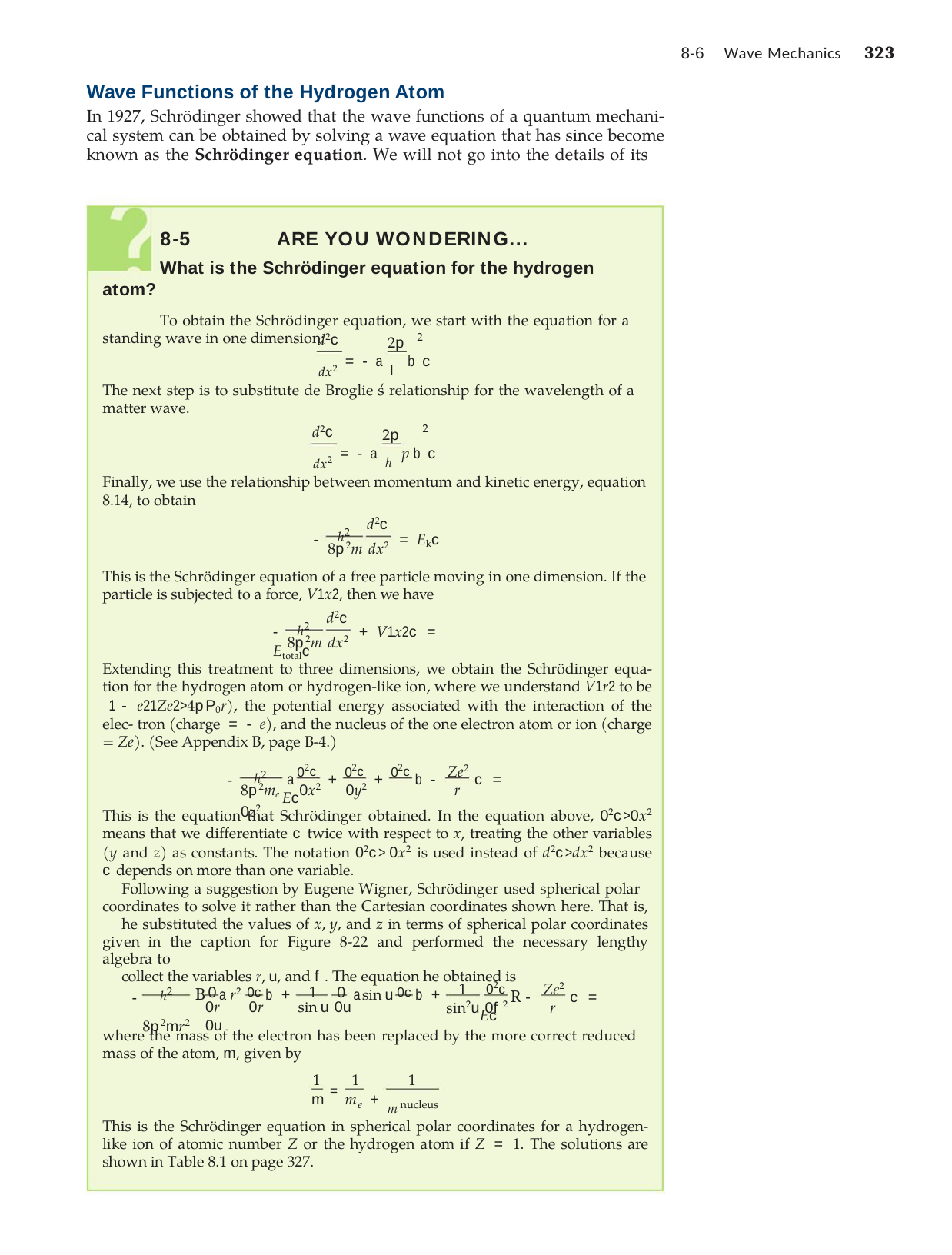

8-6	Wave Mechanics	323

Wave Functions of the Hydrogen Atom
In 1927, Schrödinger showed that the wave functions of a quantum mechani- cal system can be obtained by solving a wave equation that has since become known as the Schrödinger equation. We will not go into the details of its
8-5	ARE YOU WONDERING...
What is the Schrödinger equation for the hydrogen atom?
To obtain the Schrödinger equation, we start with the equation for a standing wave in one dimension:
d2c
2
2p
dx2   =  - a  l  b  c
The next step is to substitute de Broglie s relationship for the wavelength of a matter wave.

d2c
2
2p
dx2   =  - a  h   p b  c
Finally, we use the relationship between momentum and kinetic energy, equation 8.14, to obtain
d2c
h2
-  	 	=  Ekc
8p2m dx2
This is the Schrödinger equation of a free particle moving in one dimension. If the particle is subjected to a force, V1x2, then we have
d2c
h2
-  	 	+  V1x2c  =  Etotalc
8p2m dx2
Extending this treatment to three dimensions, we obtain the Schrödinger equa- tion for the hydrogen atom or hydrogen-like ion, where we understand V1r2 to be  1 - e21Ze2>4pP0r), the potential energy associated with the interaction of the elec- tron (charge  =  - e), and the nucleus of the one electron atom or ion (charge = Ze). (See Appendix B, page B-4.)
02c	02c	02c	Ze2
h2
 a	+	+	b  -	 c  =  Ec
-
8p2me	0x2	0y2	0z2
r
This is the equation that Schrödinger obtained. In the equation above, 02c>0x2 means that we differentiate c twice with respect to x, treating the other variables (y and z) as constants. The notation 02c> 0x2  is used instead of d2c>dx2  because c depends on more than one variable.
Following a suggestion by Eugene Wigner, Schrödinger used spherical polar coordinates to solve it rather than the Cartesian coordinates shown here. That is,
he substituted the values of x, y, and z in terms of spherical polar coordinates given in the caption for Figure 8-22 and performed the necessary lengthy algebra to
collect the variables r, u, and f. The equation he obtained is
1	02c	Ze2
h2
8p2mr2
0	0c	1	0	0c
 B   a r2	b  +	      asin u 	b  +
 	R -	 c  =  Ec
-
sin2u 0f2
0r	0r	sin u 0u	0u
r
where the mass of the electron has been replaced by the more correct reduced mass of the atom, m, given by
1	1
1
m  =  m
+  m
e	nucleus
This is the Schrödinger equation in spherical polar coordinates for a hydrogen- like ion of atomic number Z or the hydrogen atom if Z  =  1. The solutions are shown in Table 8.1 on page 327.